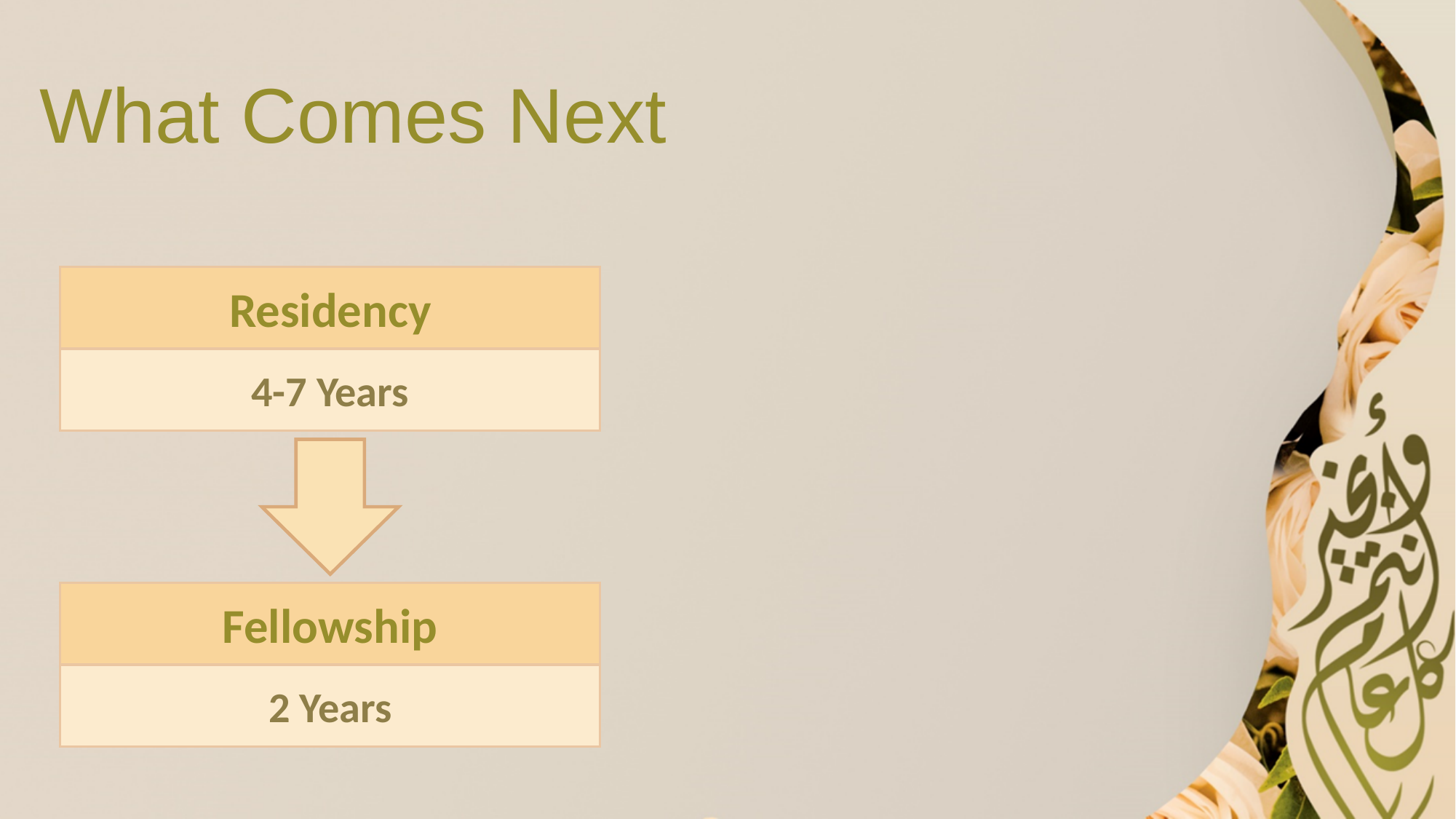

# What Comes Next
Residency
4-7 Years

Fellowship
2 Years